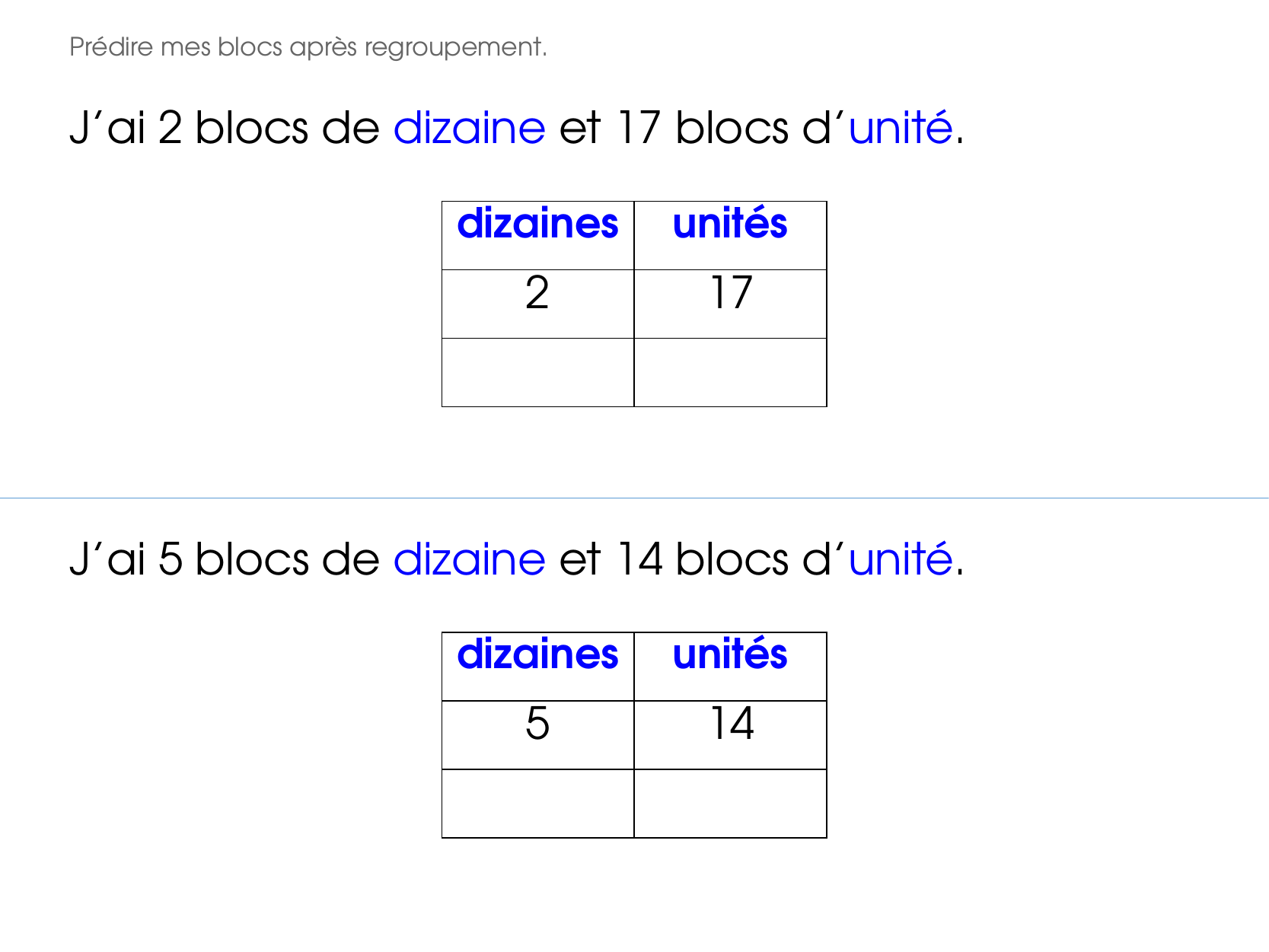

Prédire mes blocs après regroupement.
J’ai 2 blocs de dizaine et 17 blocs d’unité.
| dizaines | unités |
| --- | --- |
| 2 | 17 |
|  |  |
J’ai 5 blocs de dizaine et 14 blocs d’unité.
| dizaines | unités |
| --- | --- |
| 5 | 14 |
|  |  |